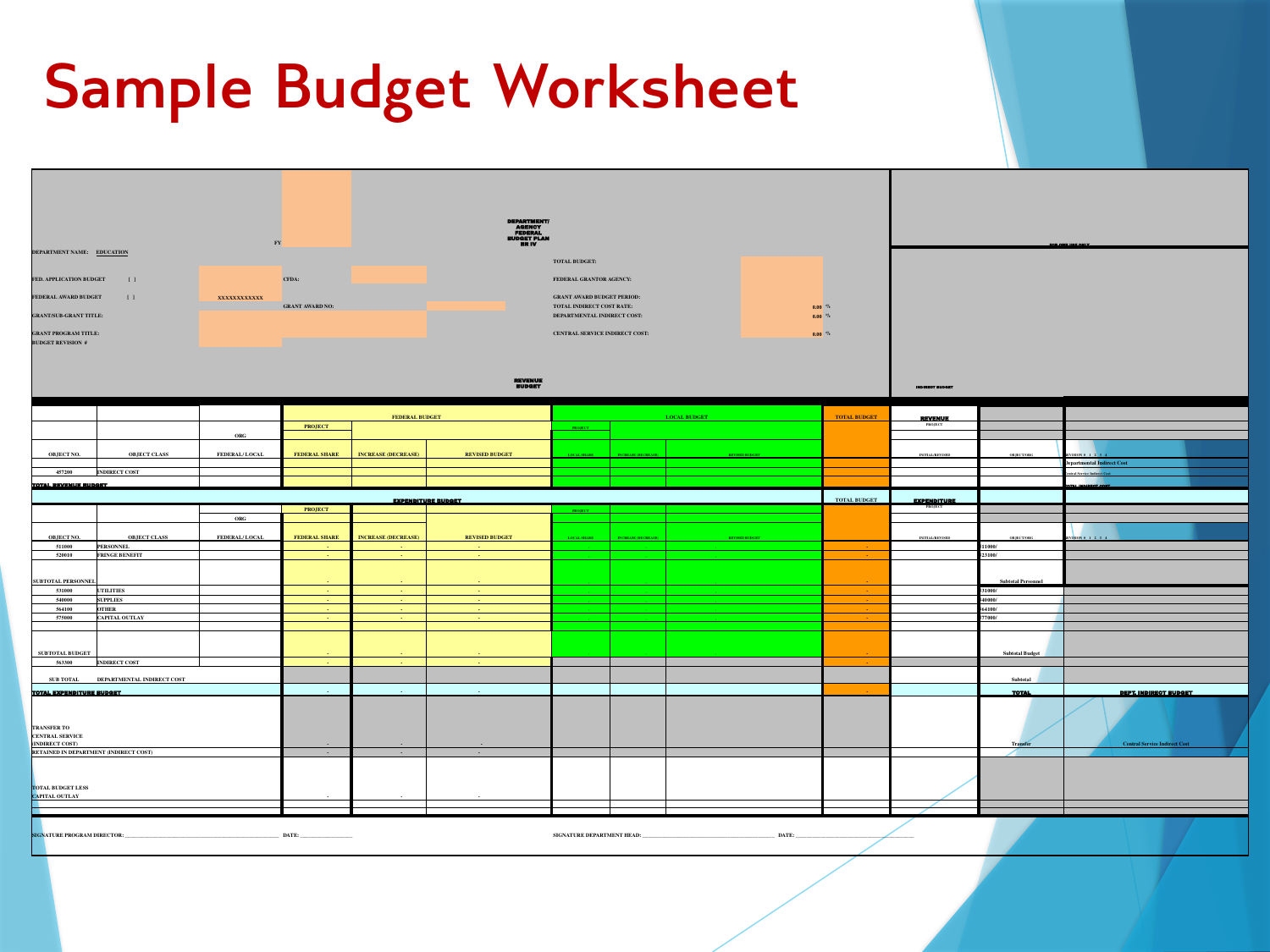

# Sample Budget Worksheet
|  |  | FY |  |  |  | DEPARTMENT/AGENCY FEDERAL BUDGET PLAN BR IV |  |  |  |  |  | FOR OMB USE ONLY |  |  |
| --- | --- | --- | --- | --- | --- | --- | --- | --- | --- | --- | --- | --- | --- | --- |
| DEPARTMENT NAME: EDUCATION |  |  |  |  |  |  |  |  |  |  |  |  |  |  |
|  |  |  |  |  |  |  | TOTAL BUDGET: |  |  |  |  |  |  |  |
| FED. APPLICATION BUDGET [ ] |  |  | CFDA: |  |  |  | FEDERAL GRANTOR AGENCY: |  |  |  |  |  |  |  |
| FEDERAL AWARD BUDGET [ ] |  | XXXXXXXXXXXX |  |  |  |  | GRANT AWARD BUDGET PERIOD: |  |  |  |  |  |  |  |
|  |  |  | GRANT AWARD NO: |  |  |  | TOTAL INDIRECT COST RATE: |  |  | 0.00 | % |  |  |  |
| GRANT/SUB-GRANT TITLE: |  |  |  |  |  |  | DEPARTMENTAL INDIRECT COST: |  |  | 0.00 | % |  |  |  |
| GRANT PROGRAM TITLE: |  |  |  |  |  |  | CENTRAL SERVICE INDIRECT COST: |  |  | 0.00 | % |  |  |  |
| BUDGET REVISION # |  |  |  |  |  |  |  |  |  |  |  |  |  |  |
|  |  |  |  |  |  |  |  |  |  |  |  |  |  |  |
|  |  |  |  |  |  | REVENUE BUDGET |  |  |  |  |  | INDIRECT BUDGET |  |  |
|  |  |  |  |  |  |  |  |  |  |  |  |  |  |  |
|  |  |  |  |  |  |  |  |  |  |  |  |  |  |  |
|  |  |  | FEDERAL BUDGET |  |  |  | LOCAL BUDGET |  |  |  | TOTAL BUDGET | REVENUE |  |  |
|  |  |  | PROJECT |  |  |  | PROJECT |  |  |  |  | PROJECT |  |  |
|  |  | ORG |  |  |  |  |  |  |  |  |  |  |  |  |
| OBJECT NO. | OBJECT CLASS | FEDERAL/ LOCAL | FEDERAL SHARE | INCREASE (DECREASE) | REVISED BUDGET |  | LOCAL SHARE | INCREASE (DECREASE) | REVISED BUDGET |  |  | INITIAL/REVISED | OBJECT/ORG | REVISION 0 1 2 3 4 |
|  |  |  |  |  |  |  |  |  |  |  |  |  |  | Departmental Indirect Cost |
| 457200 | INDIRECT COST |  |  |  |  |  |  |  |  |  |  |  |  | Central Service Indirect Cost |
| TOTAL REVENUE BUDGET |  |  |  |  |  |  |  |  |  |  |  |  |  | TOTAL INDIRECT COST |
| EXPENDITURE BUDGET |  |  |  |  |  |  |  |  |  |  | TOTAL BUDGET | EXPENDITURE |  |  |
|  |  |  | PROJECT |  |  |  | PROJECT |  |  |  |  | PROJECT |  |  |
|  |  | ORG |  |  |  |  |  |  |  |  |  |  |  |  |
| OBJECT NO. | OBJECT CLASS | FEDERAL/ LOCAL | FEDERAL SHARE | INCREASE (DECREASE) | REVISED BUDGET |  | LOCAL SHARE | INCREASE (DECREASE) | REVISED BUDGET |  |  | INITIAL/REVISED | OBJECT/ORG | REVISION 0 1 2 3 4 |
| 511000 | PERSONNEL |  | - | - | - |  | - | - | - |  | - |  | 511000/ |  |
| 520010 | FRINGE BENEFIT |  | - | - | - |  | - | - | - |  | - |  | 523100/ |  |
| SUBTOTAL PERSONNEL |  |  | - | - | - |  | - | - | - |  | - |  | Subtotal Personnel |  |
| 531000 | UTILITIES |  | - | - | - |  | - | - | - |  | - |  | 531000/ |  |
| 540000 | SUPPLIES |  | - | - | - |  | - | - | - |  | - |  | 540000/ |  |
| 564100 | OTHER |  | - | - | - |  | - | - | - |  | - |  | 564100/ |  |
| 575000 | CAPITAL OUTLAY |  | - | - | - |  | - | - | - |  | - |  | 577000/ |  |
|  |  |  |  |  |  |  |  |  |  |  |  |  |  |  |
| SUBTOTAL BUDGET |  |  | - | - | - |  | - | - | - |  | - |  | Subtotal Budget |  |
| 563300 | INDIRECT COST |  | - | - | - |  |  |  |  |  | - |  |  |  |
| SUB TOTAL | DEPARTMENTAL INDIRECT COST |  |  |  |  |  |  |  |  |  |  |  | Subtotal |  |
| TOTAL EXPENDITURE BUDGET |  |  | - | - | - |  |  |  |  |  | - |  | TOTAL | DEPT. INDIRECT BUDGET |
| TRANSFER TO CENTRAL SERVICE (INDIRECT COST) |  |  | - | - | - |  |  |  |  |  |  |  | Transfer | Central Service Indirect Cost |
| RETAINED IN DEPARTMENT (INDIRECT COST) |  |  | - | - | - |  |  |  |  |  |  |  |  |  |
| TOTAL BUDGET LESS CAPITAL OUTLAY |  |  | - | - | - |  |  |  |  |  |  |  |  |  |
|  |  |  |  |  |  |  |  |  |  |  |  |  |  |  |
|  |  |  |  |  |  |  |  |  |  |  |  |  |  |  |
|  |  |  |  |  |  |  |  |  |  |  |  |  |  |  |
| SIGNATURE PROGRAM DIRECTOR: \_\_\_\_\_\_\_\_\_\_\_\_\_\_\_\_\_\_\_\_\_\_\_\_\_\_\_\_\_\_\_\_\_\_\_\_\_\_\_\_\_\_\_\_\_\_\_\_\_\_\_\_\_\_\_\_ DATE: \_\_\_\_\_\_\_\_\_\_\_\_\_\_\_\_\_\_\_ |  |  |  |  |  |  | SIGNATURE DEPARTMENT HEAD: \_\_\_\_\_\_\_\_\_\_\_\_\_\_\_\_\_\_\_\_\_\_\_\_\_\_\_\_\_\_\_\_\_\_\_\_\_\_\_\_\_\_\_\_\_\_\_\_ DATE: \_\_\_\_\_\_\_\_\_\_\_\_\_\_\_\_\_\_\_\_\_\_\_\_\_\_\_\_\_\_\_\_\_\_\_\_\_\_\_\_\_\_\_ |  |  |  |  |  |  |  |
|  |  |  |  |  |  |  |  |  |  |  |  |  |  |  |
|  |  |  |  |  |  |  |  |  |  |  |  |  |  |  |